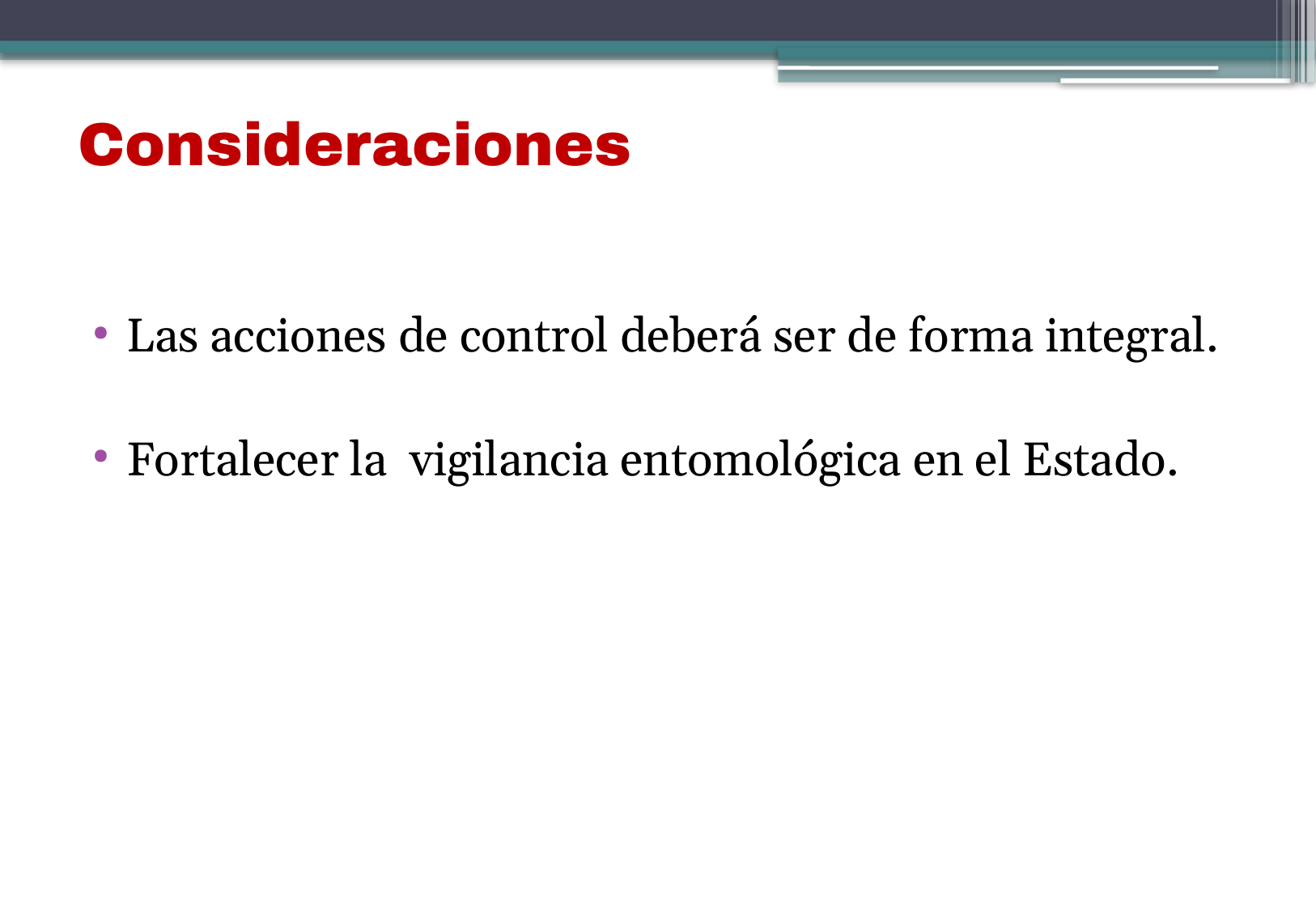

# Consideraciones
Las acciones de control deberá ser de forma integral.

Fortalecer la  vigilancia entomológica en el Estado.